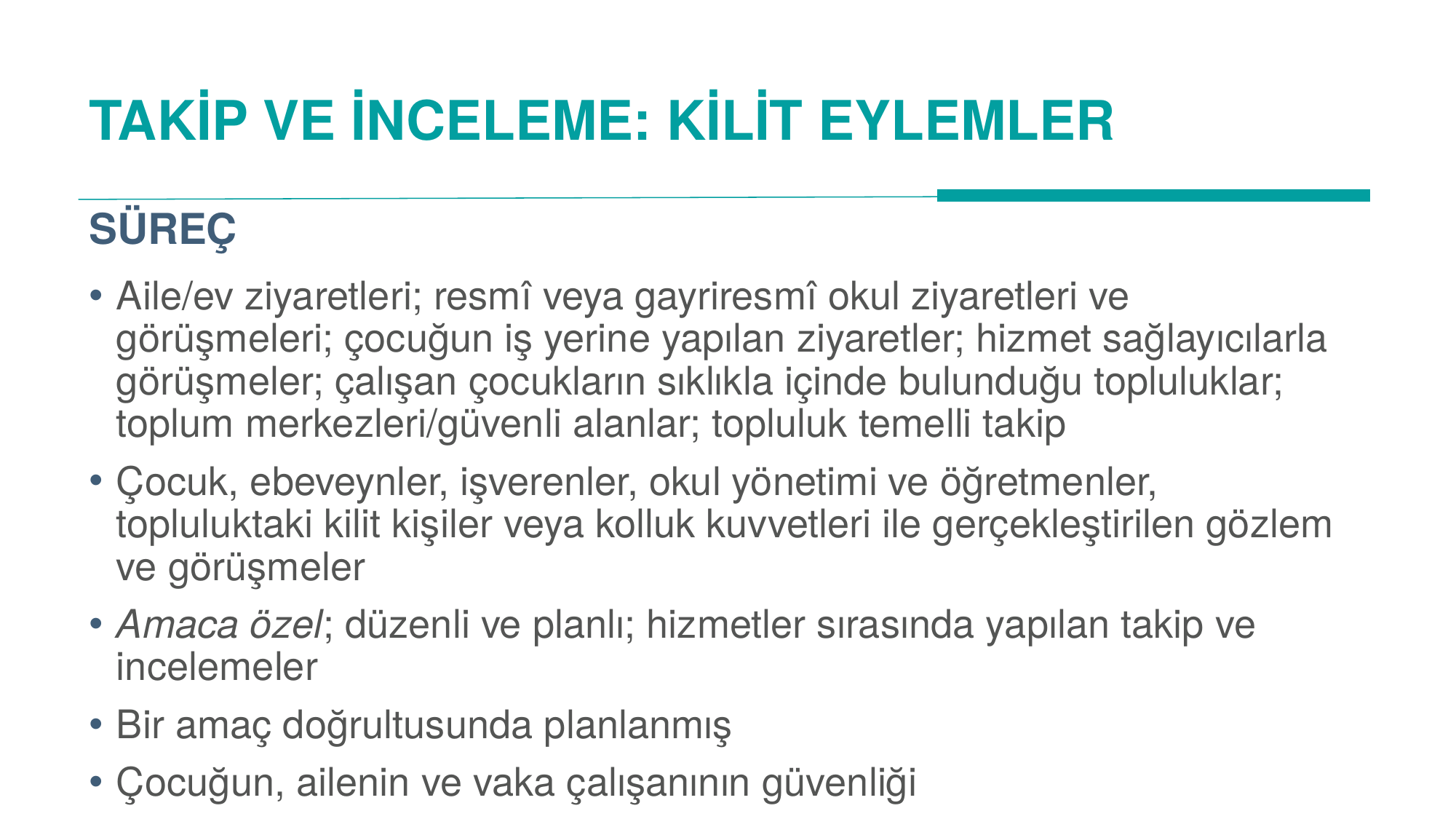

# TAKİP VE İNCELEME: KİLİT EYLEMLER
SÜREÇ
Aile/ev ziyaretleri; resmî veya gayriresmî okul ziyaretleri ve görüşmeleri; çocuğun iş yerine yapılan ziyaretler; hizmet sağlayıcılarla görüşmeler; çalışan çocukların sıklıkla içinde bulunduğu topluluklar; toplum merkezleri/güvenli alanlar; topluluk temelli takip
Çocuk, ebeveynler, işverenler, okul yönetimi ve öğretmenler, topluluktaki kilit kişiler veya kolluk kuvvetleri ile gerçekleştirilen gözlem ve görüşmeler
Amaca özel; düzenli ve planlı; hizmetler sırasında yapılan takip ve incelemeler
Bir amaç doğrultusunda planlanmış
Çocuğun, ailenin ve vaka çalışanının güvenliği